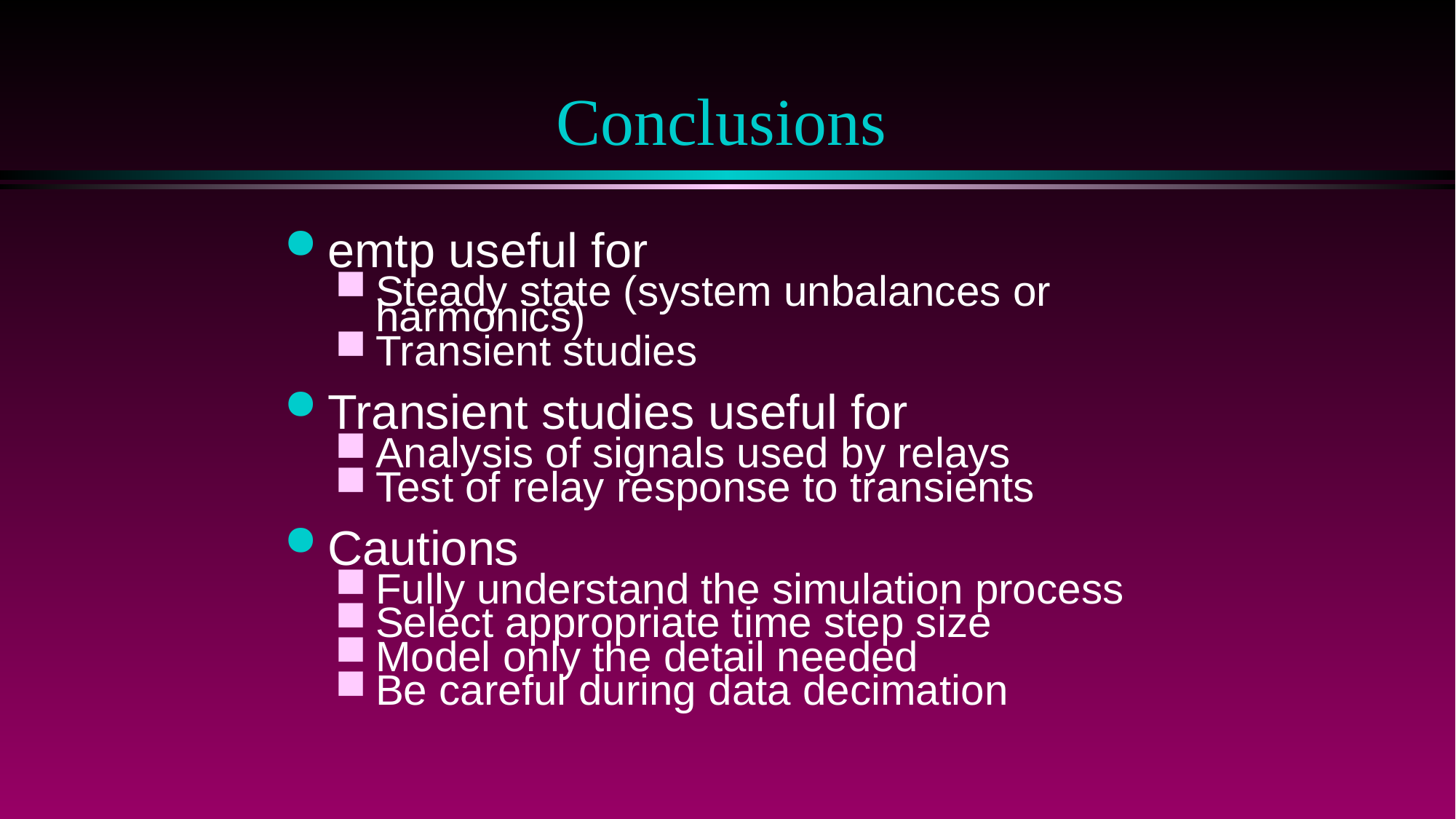

# Conclusions
emtp useful for
Steady state (system unbalances or harmonics)
Transient studies
Transient studies useful for
Analysis of signals used by relays
Test of relay response to transients
Cautions
Fully understand the simulation process
Select appropriate time step size
Model only the detail needed
Be careful during data decimation